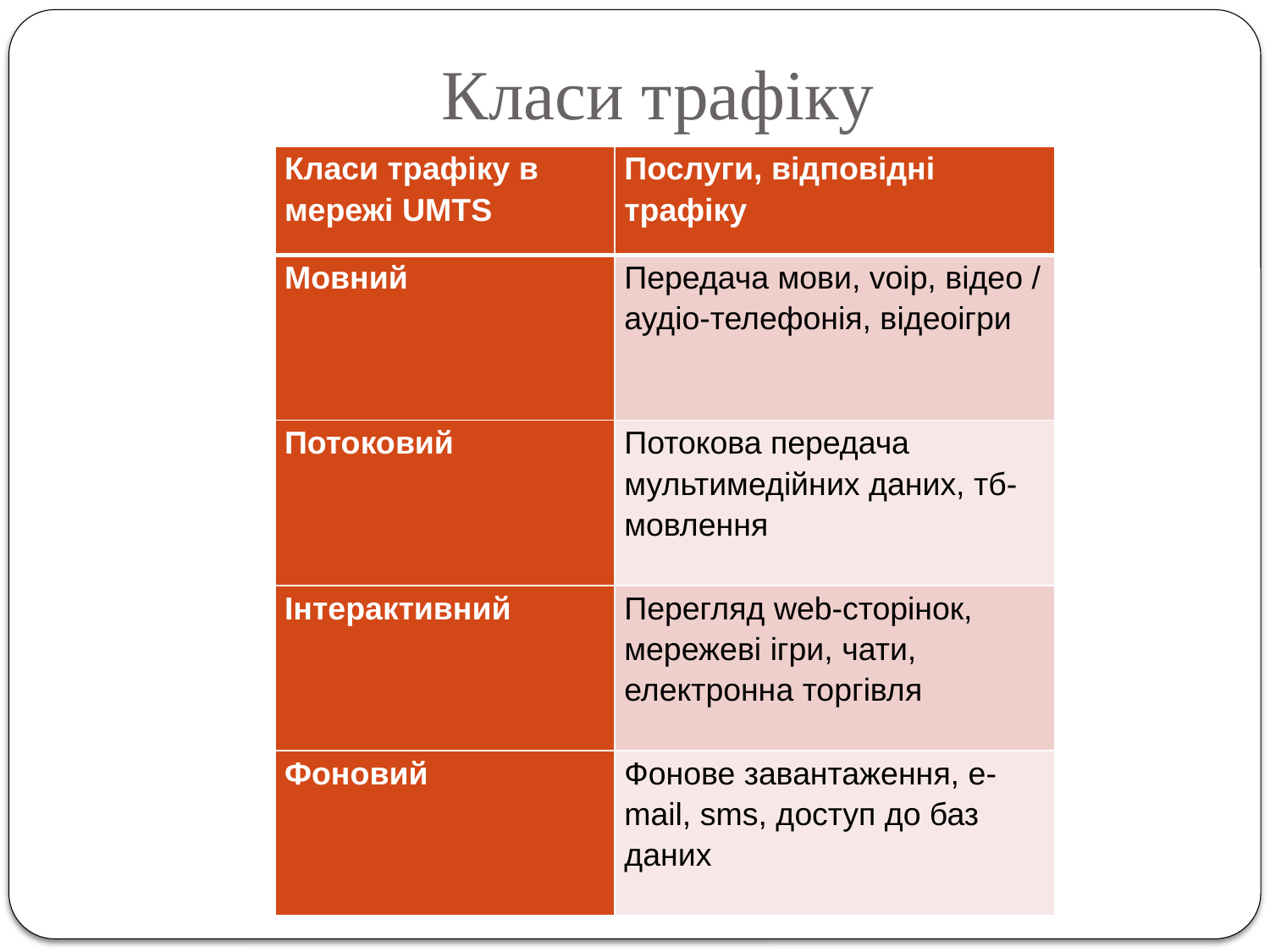

# Класи трафіку
| Класи трафіку в мережі UMTS | Послуги, відповідні трафіку |
| --- | --- |
| Мовний | Передача мови, voip, відео / аудіо-телефонія, відеоігри |
| Потоковий | Потокова передача мультимедійних даних, тб-мовлення |
| Інтерактивний | Перегляд web-сторінок, мережеві ігри, чати, електронна торгівля |
| Фоновий | Фонове завантаження, e-mail, sms, доступ до баз даних |